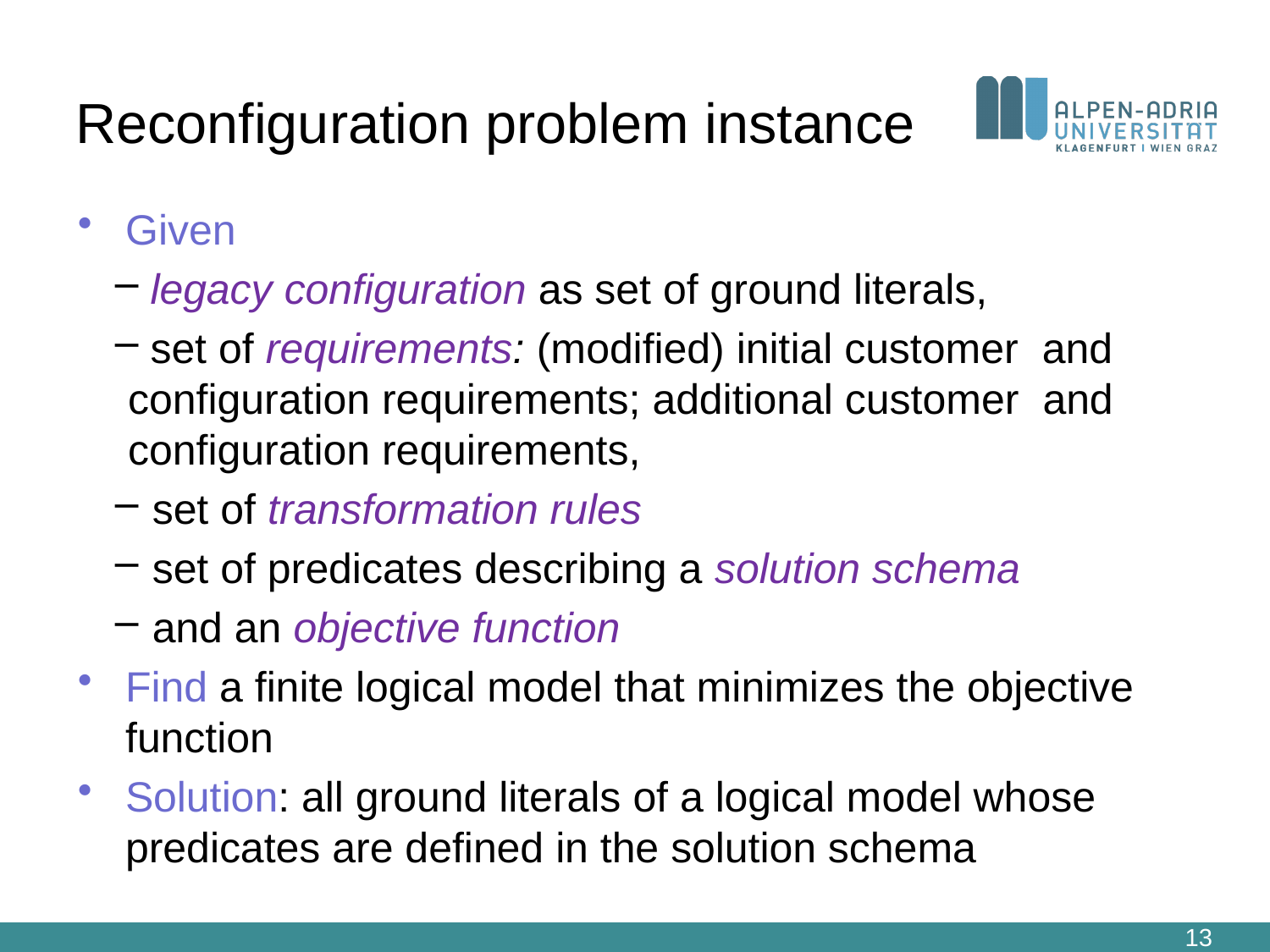

# Reconfiguration problem instance
Given
 legacy configuration as set of ground literals,
 set of requirements: (modified) initial customer  and configuration requirements; additional customer  and configuration requirements,
set of transformation rules
set of predicates describing a solution schema
and an objective function
Find a finite logical model that minimizes the objective function
Solution: all ground literals of a logical model whose predicates are defined in the solution schema

13